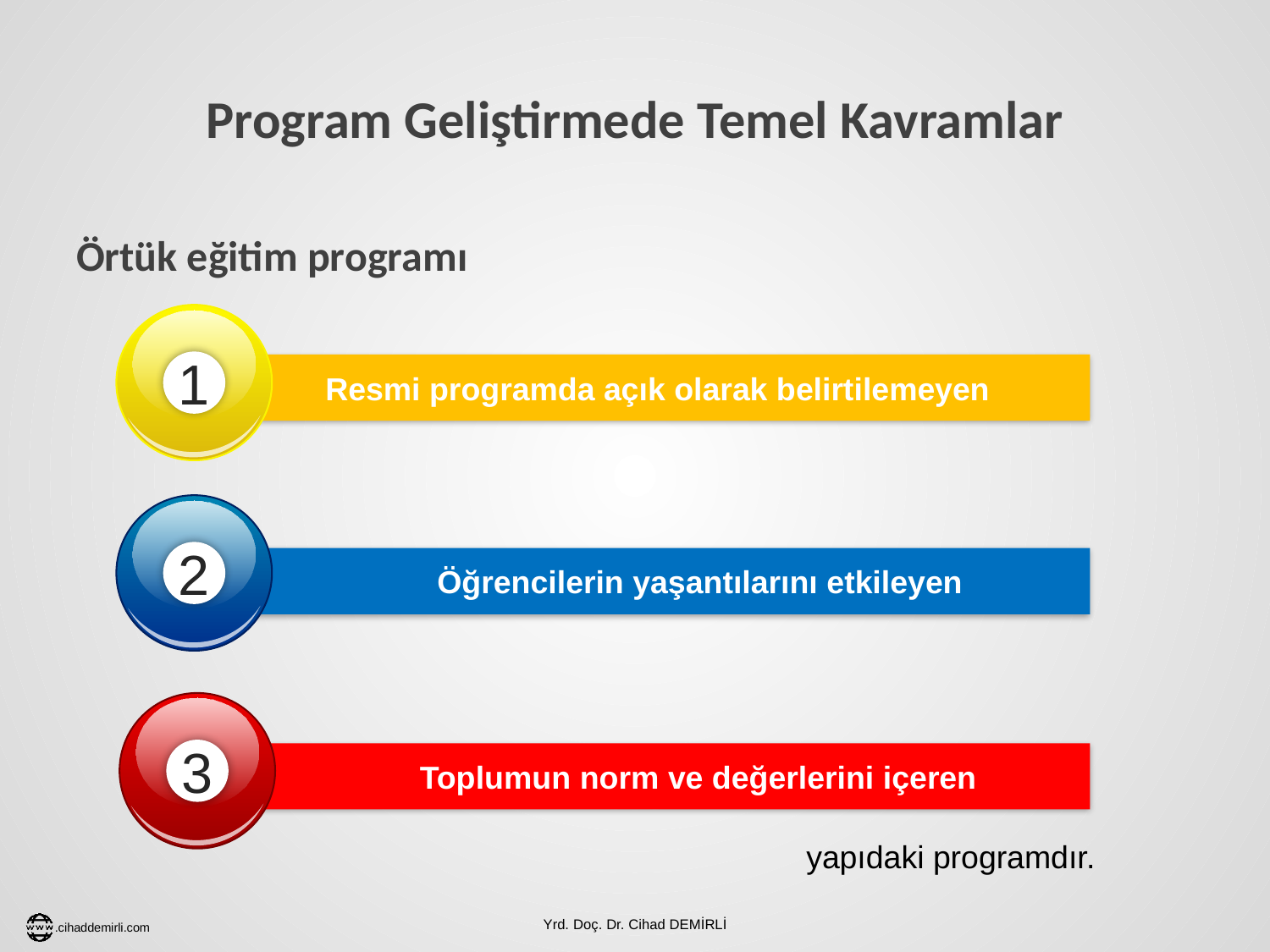

# Program Geliştirmede Temel Kavramlar
Örtük eğitim programı

1

Resmi programda açık olarak belirtilemeyen

2

Öğrencilerin yaşantılarını etkileyen

3

Toplumun norm ve değerlerini içeren
yapıdaki programdır.